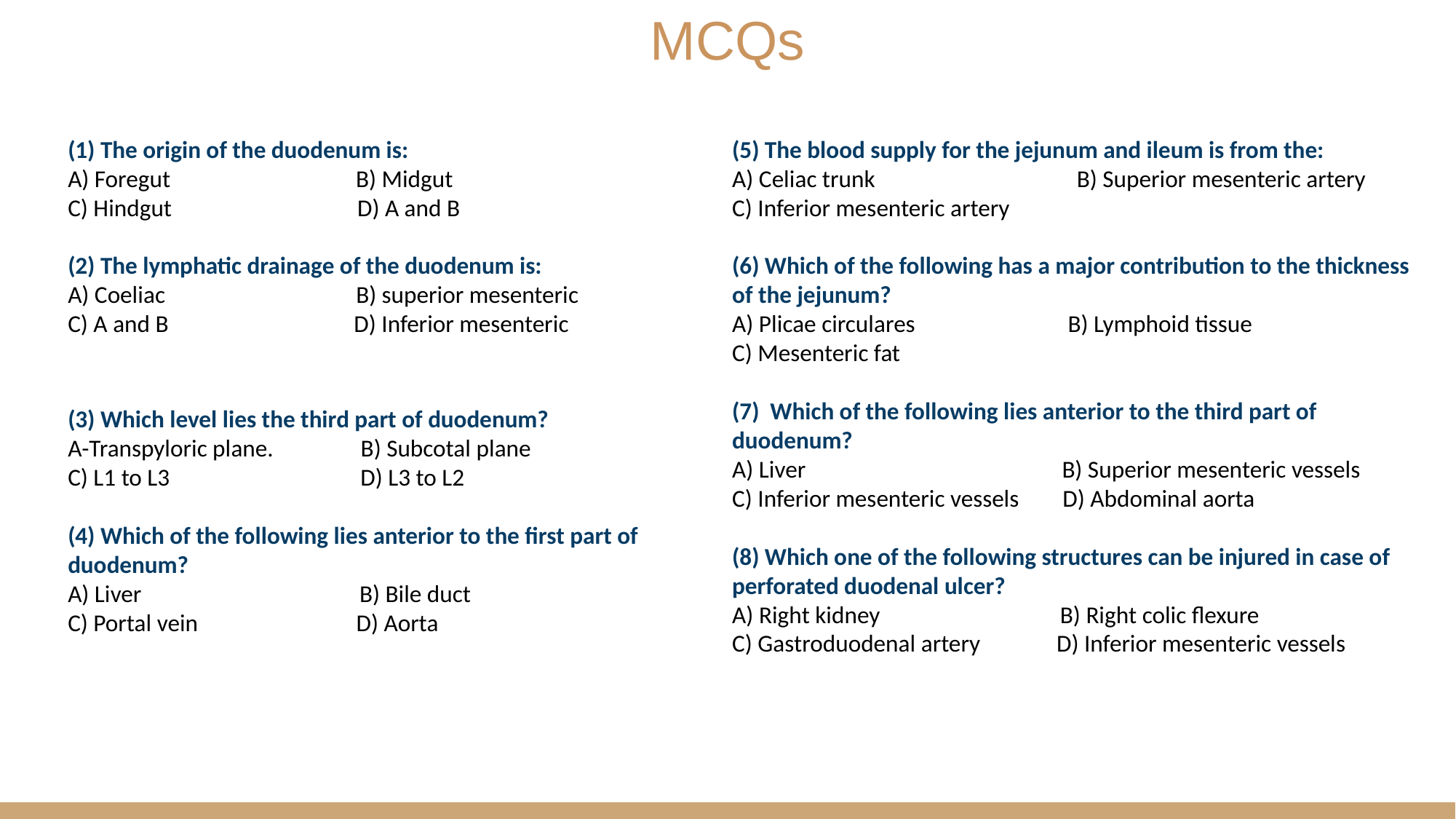

(1) The origin of the duodenum is:
A) Foregut                                  B) Midgut
C) Hindgut                                  D) A and B

(2) The lymphatic drainage of the duodenum is:
A) Coeliac                                   B) superior mesenteric
C) A and B                                  D) Inferior mesenteric

(5) The blood supply for the jejunum and ileum is from the:
A) Celiac trunk                                     B) Superior mesenteric artery
C) Inferior mesenteric artery

(6) Which of the following has a major contribution to the thickness of the jejunum?
A) Plicae circulares                            B) Lymphoid tissue
C) Mesenteric fat

(7)  Which of the following lies anterior to the third part of duodenum?
A) Liver                                               B) Superior mesenteric vessels
C) Inferior mesenteric vessels        D) Abdominal aorta

(8) Which one of the following structures can be injured in case of perforated duodenal ulcer?
A) Right kidney                                 B) Right colic flexure
C) Gastroduodenal artery              D) Inferior mesenteric vessels
(3) Which level lies the third part of duodenum?
A-Transpyloric plane.                B) Subcotal plane
C) L1 to L3                                   D) L3 to L2

(4) Which of the following lies anterior to the first part of duodenum?
A) Liver                                        B) Bile duct
C) Portal vein                             D) Aorta